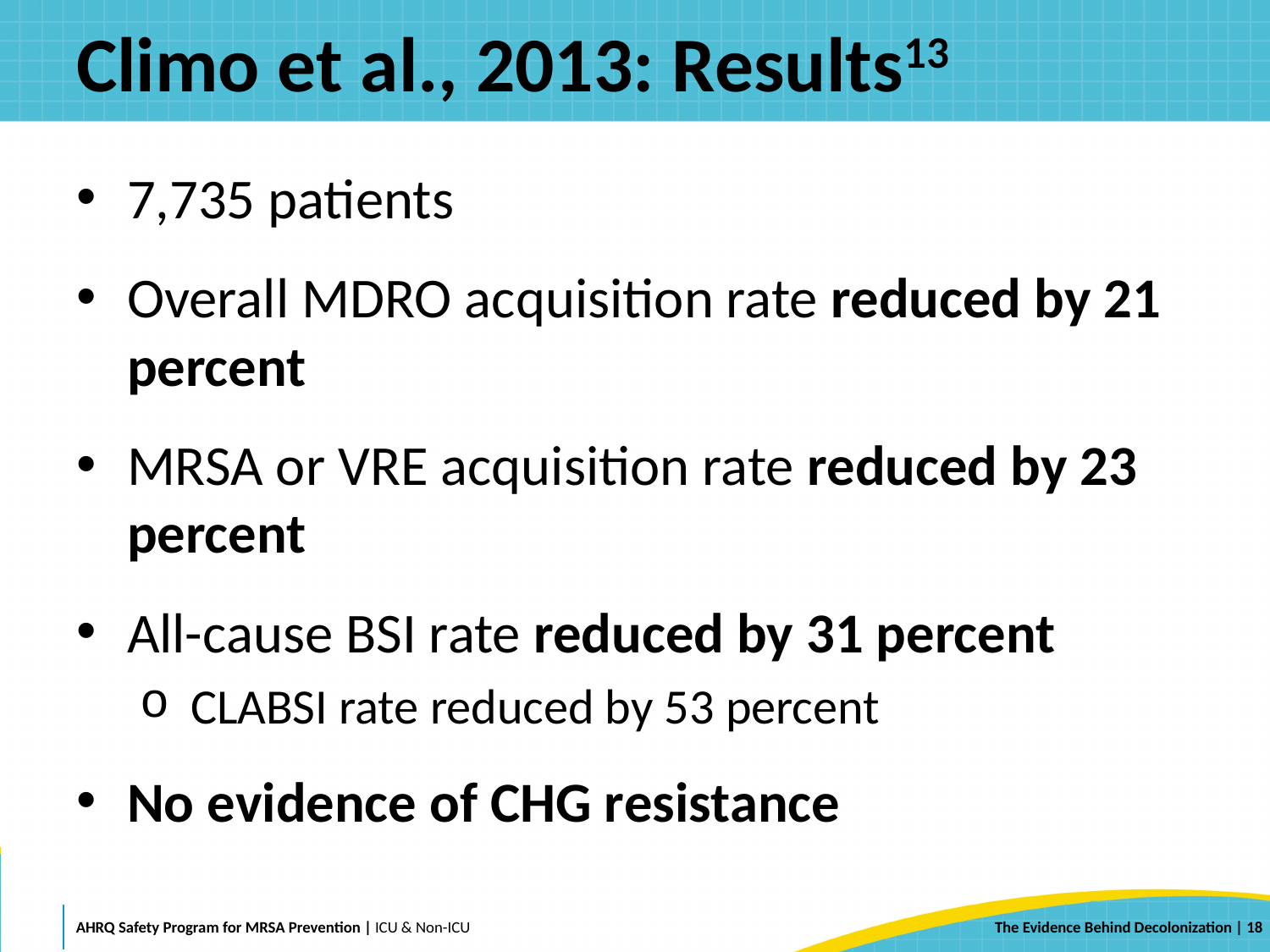

# Climo et al., 2013: Results13
7,735 patients
Overall MDRO acquisition rate reduced by 21 percent
MRSA or VRE acquisition rate reduced by 23 percent
All-cause BSI rate reduced by 31 percent
CLABSI rate reduced by 53 percent
No evidence of CHG resistance
 | 18